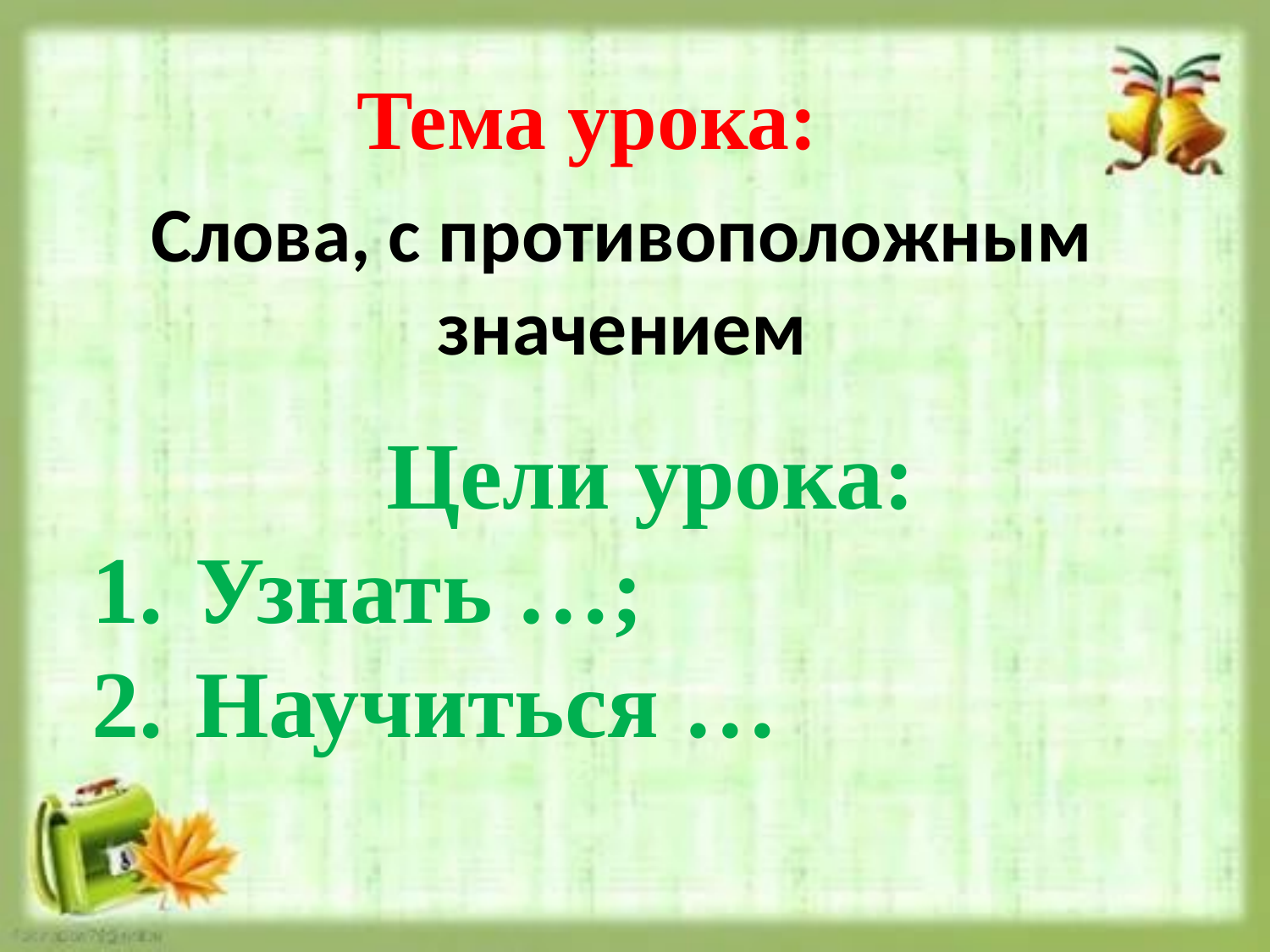

# Тема урока:
Слова, с противоположным значением
Цели урока:
Узнать …;
Научиться …